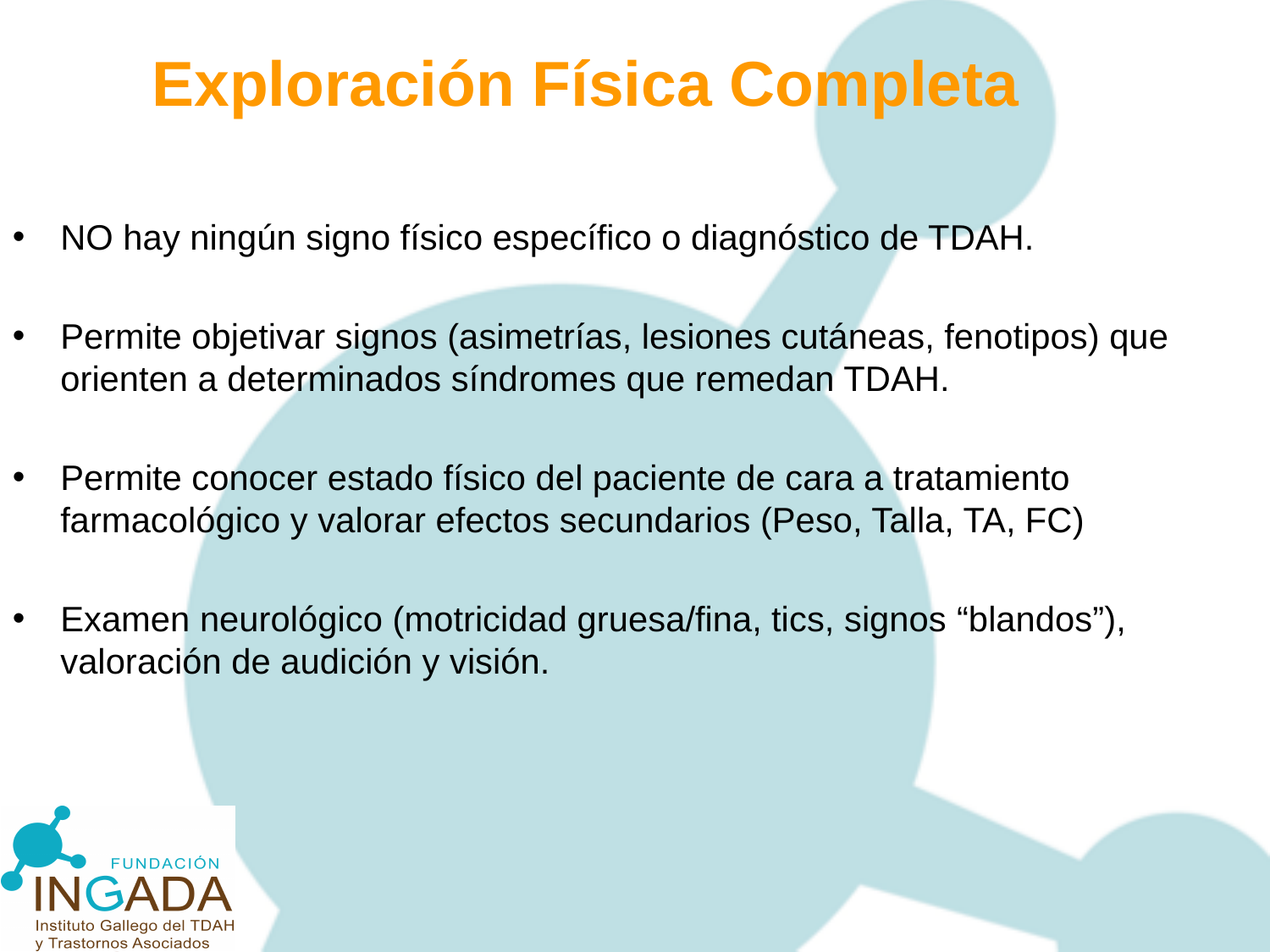

Exploración Física Completa

NO hay ningún signo físico específico o diagnóstico de TDAH.

Permite objetivar signos (asimetrías, lesiones cutáneas, fenotipos) que orienten a determinados síndromes que remedan TDAH.

Permite conocer estado físico del paciente de cara a tratamiento farmacológico y valorar efectos secundarios (Peso, Talla, TA, FC)

Examen neurológico (motricidad gruesa/fina, tics, signos “blandos”), valoración de audición y visión.